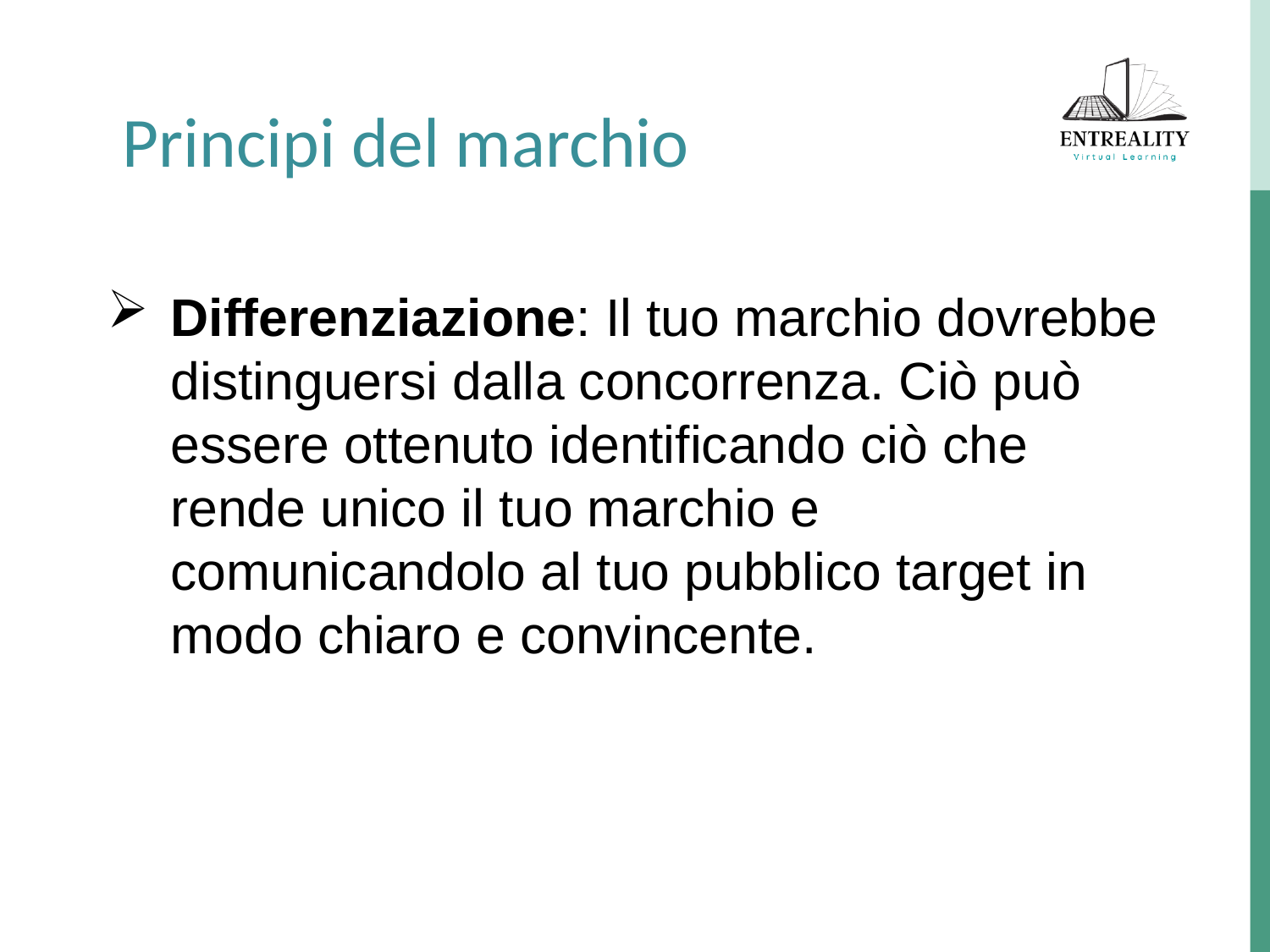

Principi del marchio
Differenziazione: Il tuo marchio dovrebbe distinguersi dalla concorrenza. Ciò può essere ottenuto identificando ciò che rende unico il tuo marchio e comunicandolo al tuo pubblico target in modo chiaro e convincente.